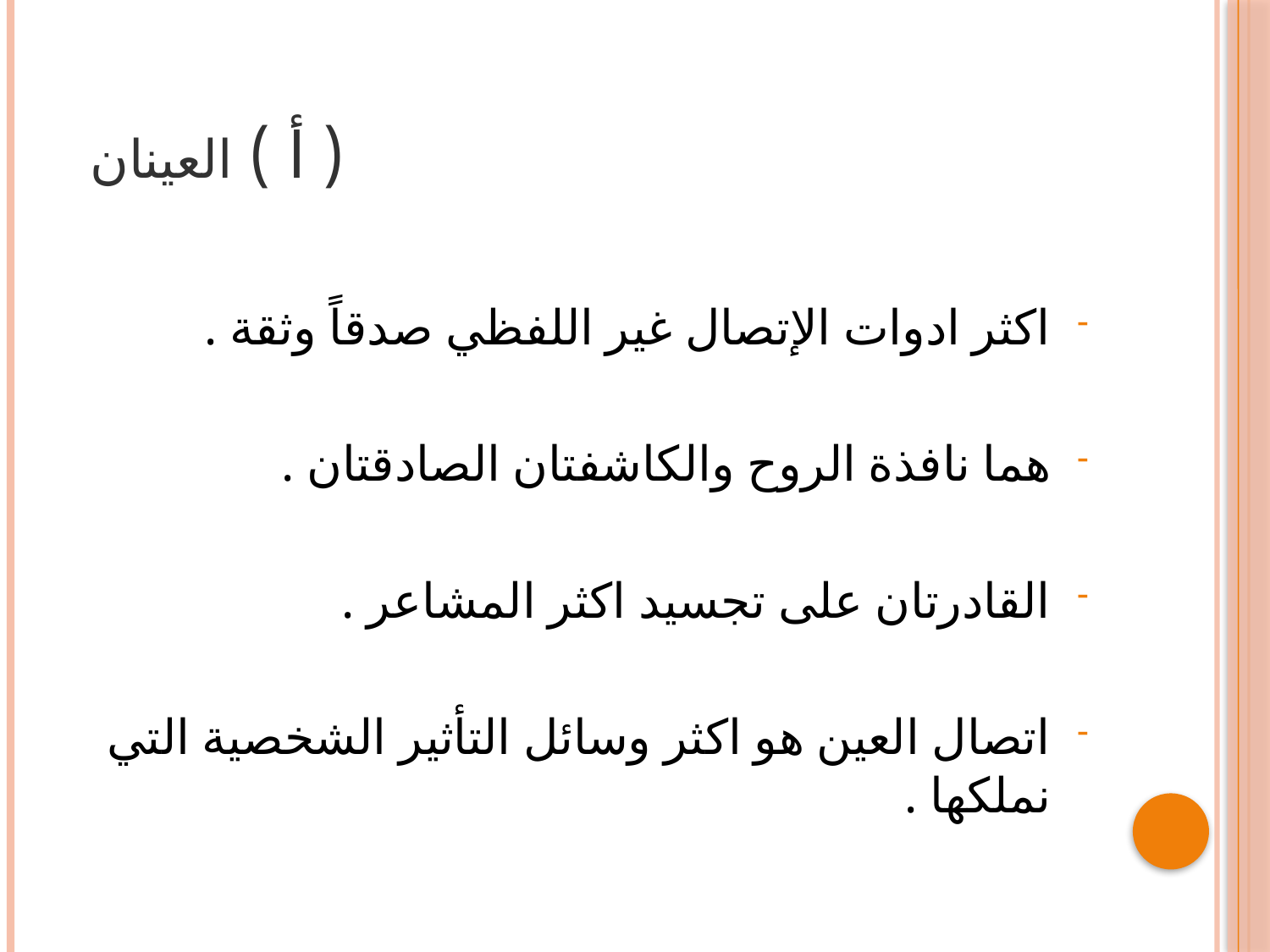

# ( أ ) العينان

اكثر ادوات الإتصال غير اللفظي صدقاً وثقة .

هما نافذة الروح والكاشفتان الصادقتان .

القادرتان على تجسيد اكثر المشاعر .

اتصال العين هو اكثر وسائل التأثير الشخصية التي نملكها .